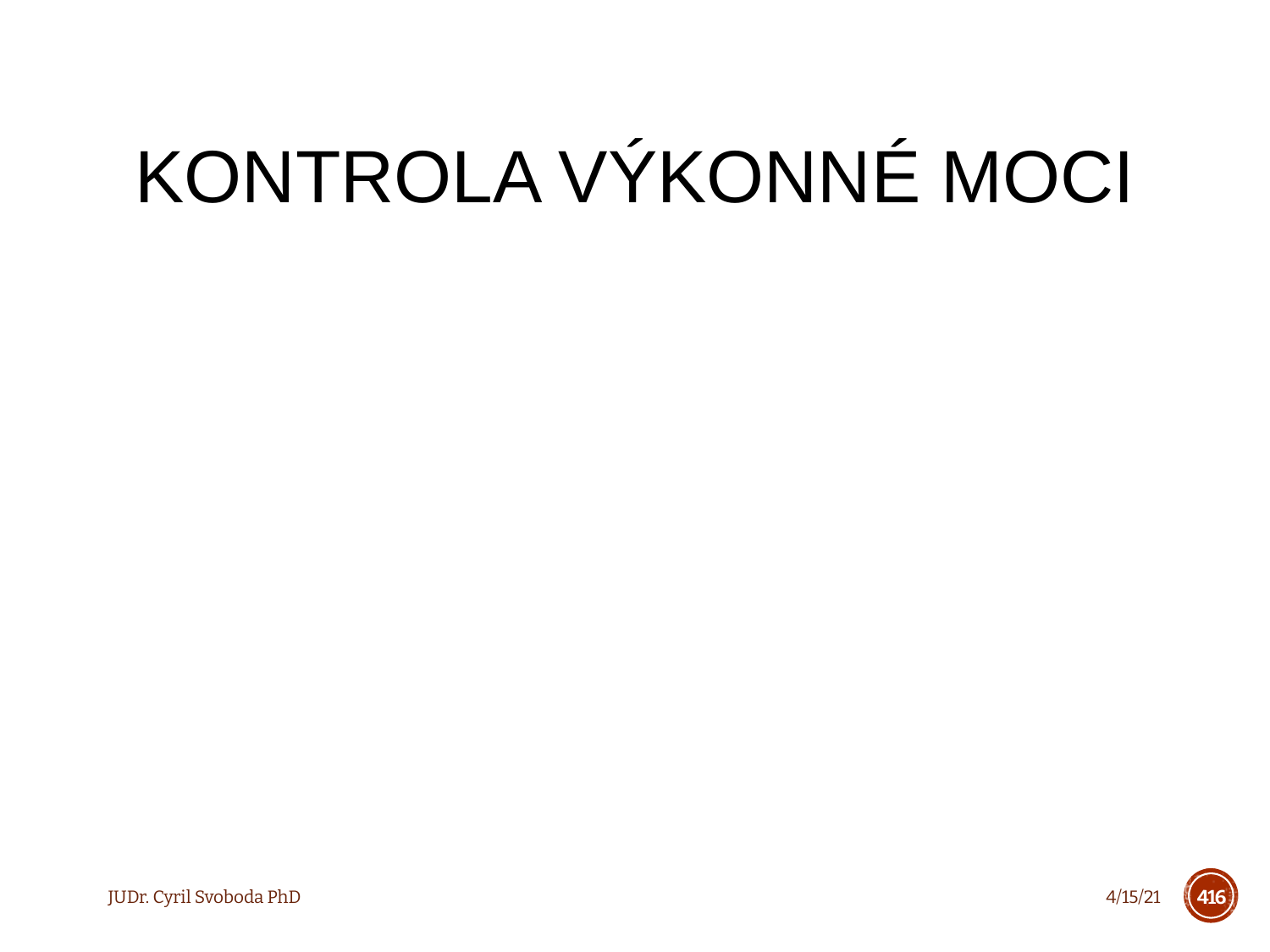

# Kontrola výkonné moci
JUDr. Cyril Svoboda PhD
4/15/21
416